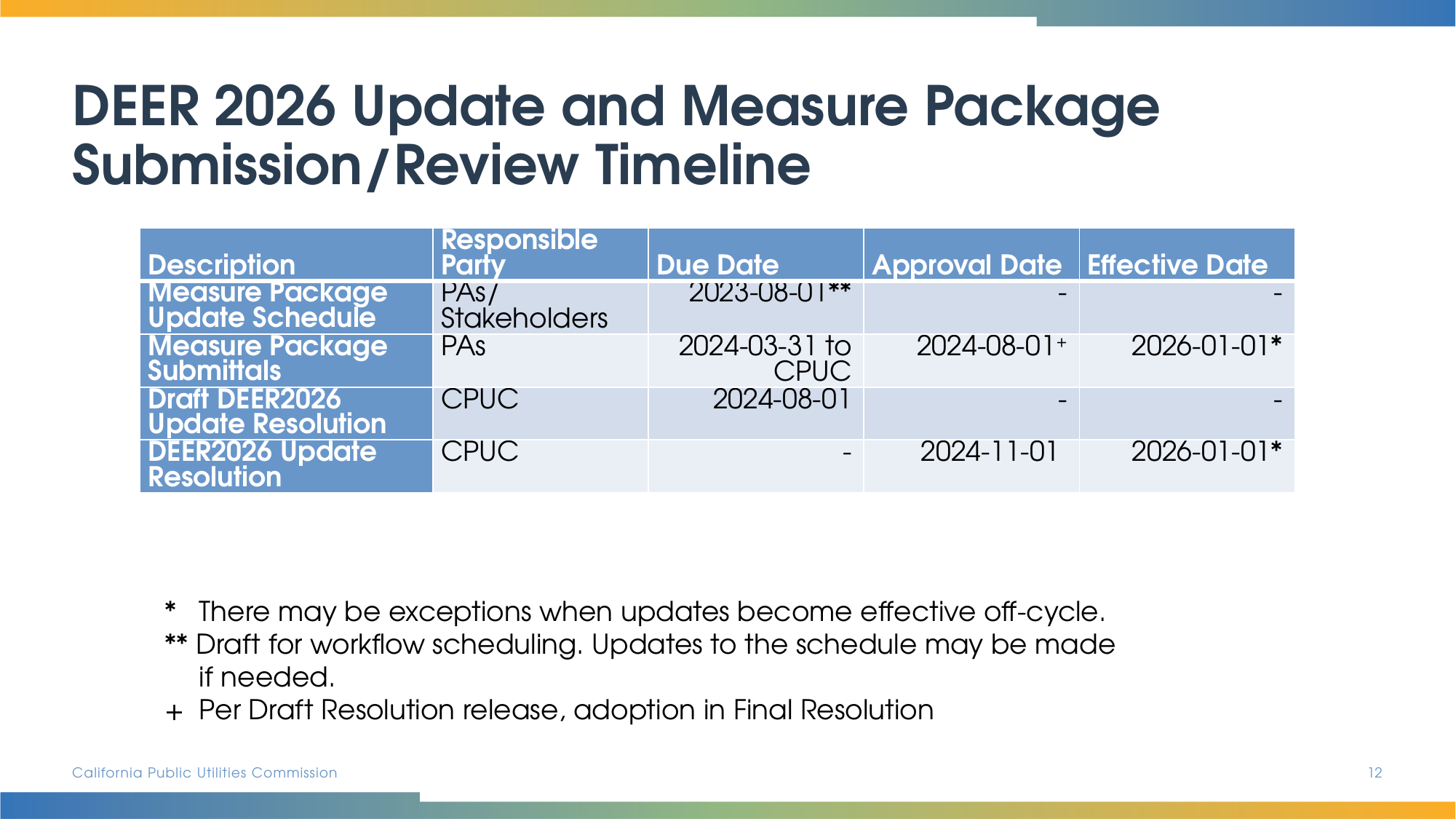

# DEER 2026 Update and Measure Package Submission/Review Timeline
| Description | Responsible Party | Due Date | Approval Date | Effective Date |
| --- | --- | --- | --- | --- |
| Measure Package Update Schedule | PAs/ Stakeholders | 2023-08-01\*\* | - | - |
| Measure Package Submittals | PAs | 2024-03-31 to CPUC | 2024-08-01+ | 2026-01-01\* |
| Draft DEER2026 Update Resolution | CPUC | 2024-08-01 | - | - |
| DEER2026 Update Resolution | CPUC | - | 2024-11-01 | 2026-01-01\* |
*	There may be exceptions when updates become effective off-cycle.
** Draft for workflow scheduling. Updates to the schedule may be made if needed.
+	Per Draft Resolution release, adoption in Final Resolution
12